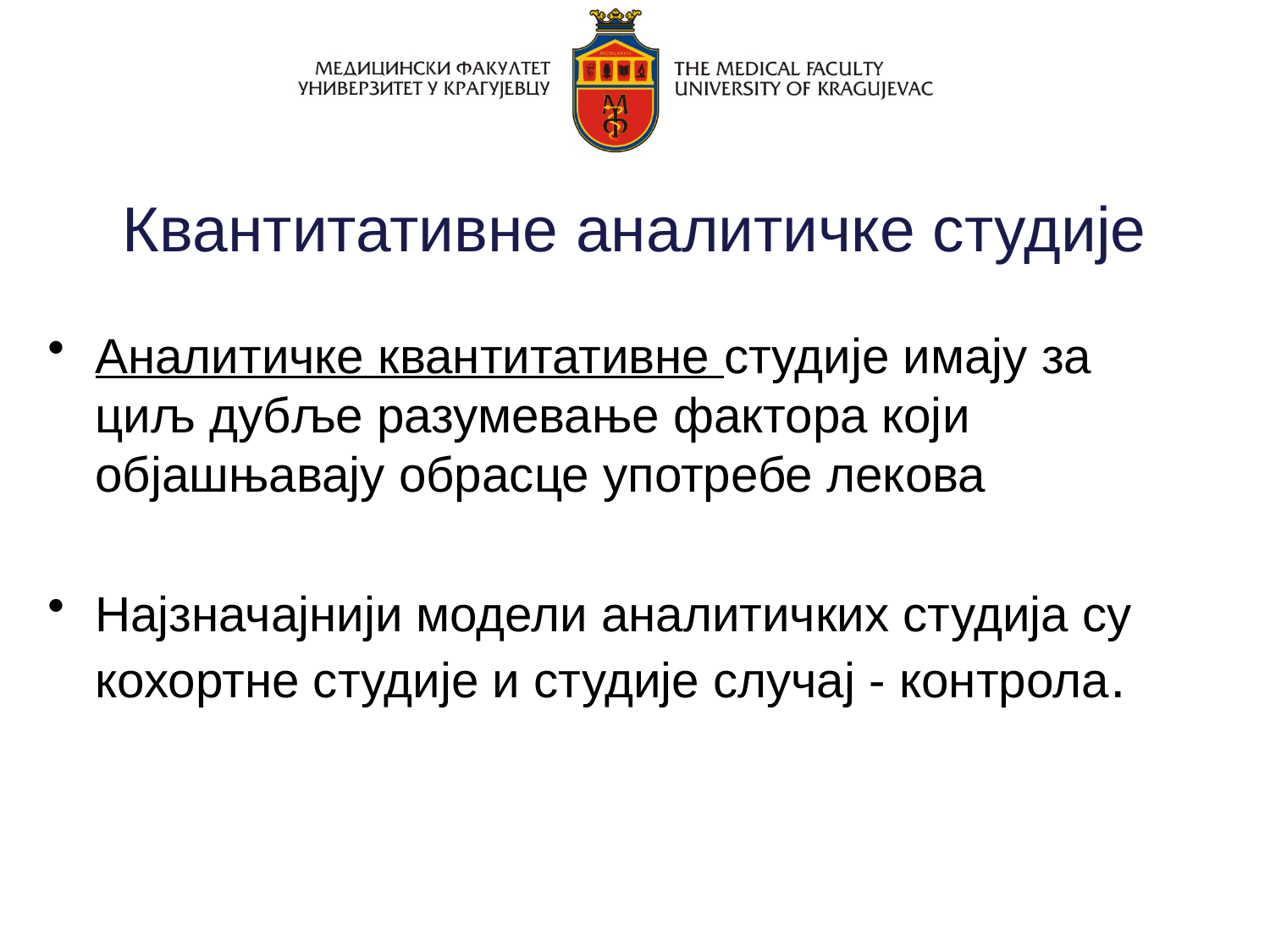

# Квантитативне аналитичке студије
Аналитичке квантитативне студије имају за циљ дубље разумевање фактора који објашњавају обрасце употребе лекова

Најзначајнији модели аналитичких студија су кохортне студије и студије случај - контрола.